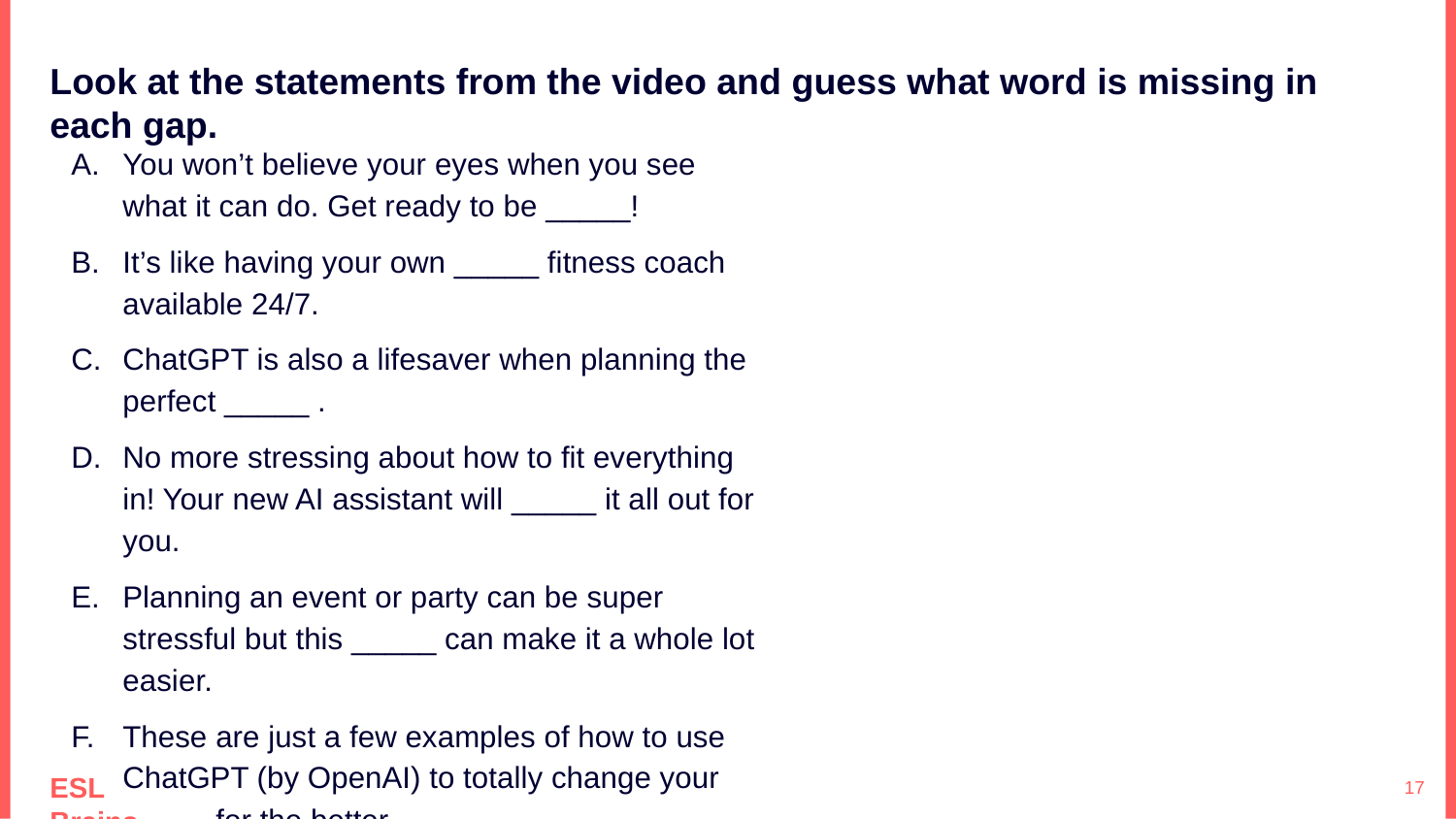

Look at the statements from the video and guess what word is missing in each gap.

You won’t believe your eyes when you see what it can do. Get ready to be _____!
It’s like having your own _____ fitness coach available 24/7.
ChatGPT is also a lifesaver when planning the perfect _____ .
No more stressing about how to fit everything in! Your new AI assistant will _____ it all out for you.
Planning an event or party can be super stressful but this _____ can make it a whole lot easier.
These are just a few examples of how to use ChatGPT (by OpenAI) to totally change your _____ for the better.
17